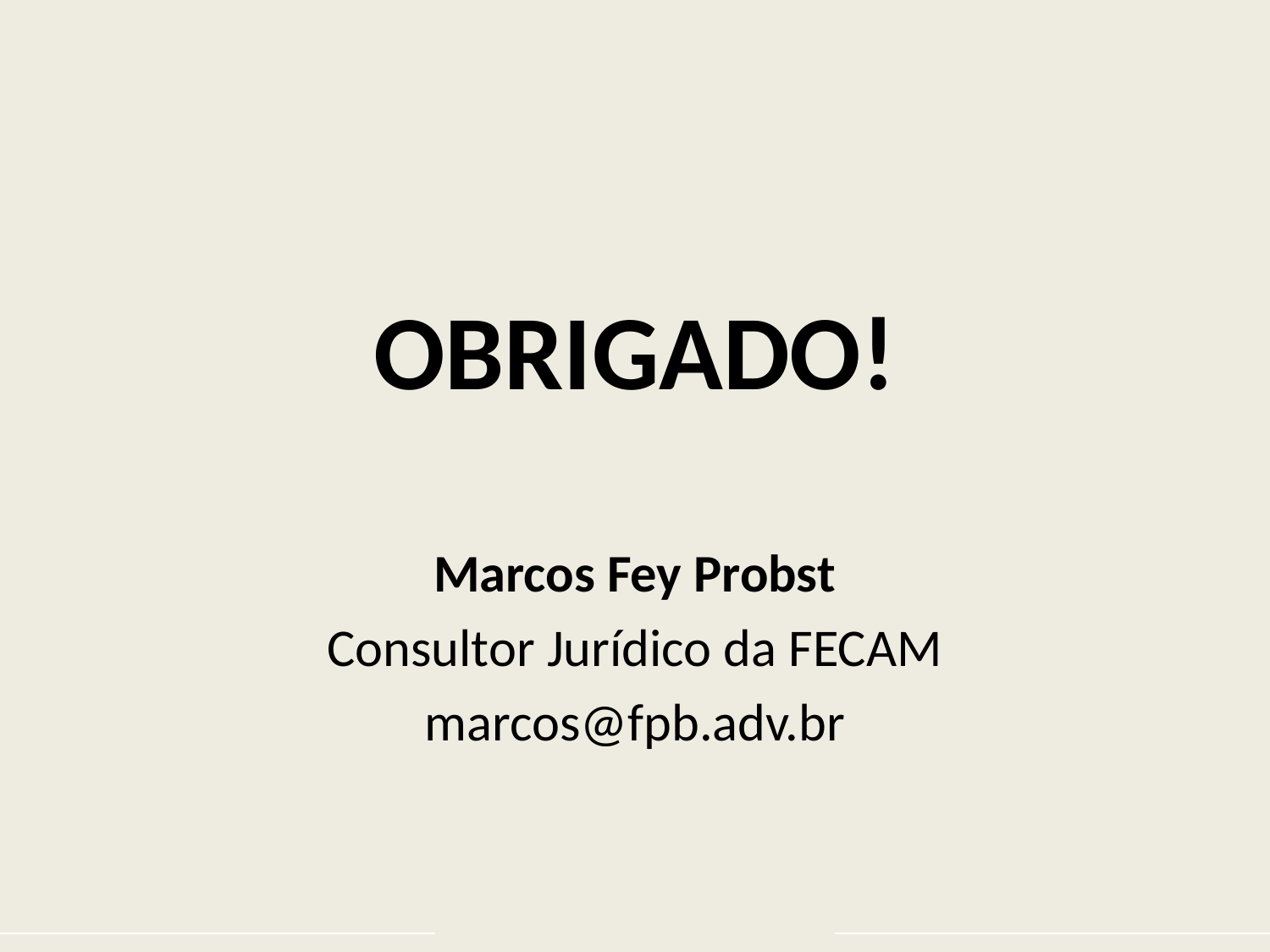

# .

OBRIGADO!

Marcos Fey Probst
Consultor Jurídico da FECAM
marcos@fpb.adv.br